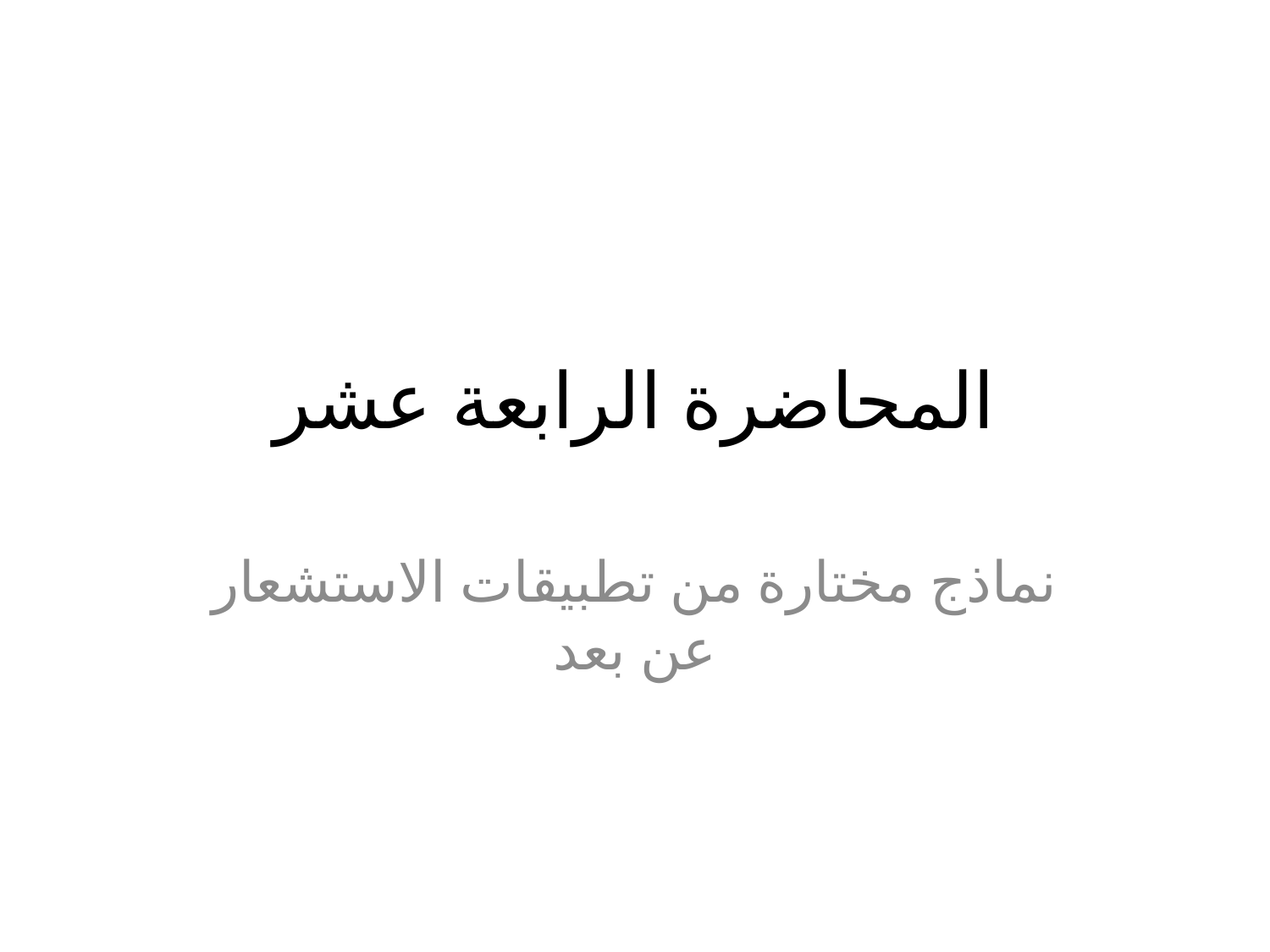

# المحاضرة الرابعة عشر
نماذج مختارة من تطبيقات الاستشعار عن بعد